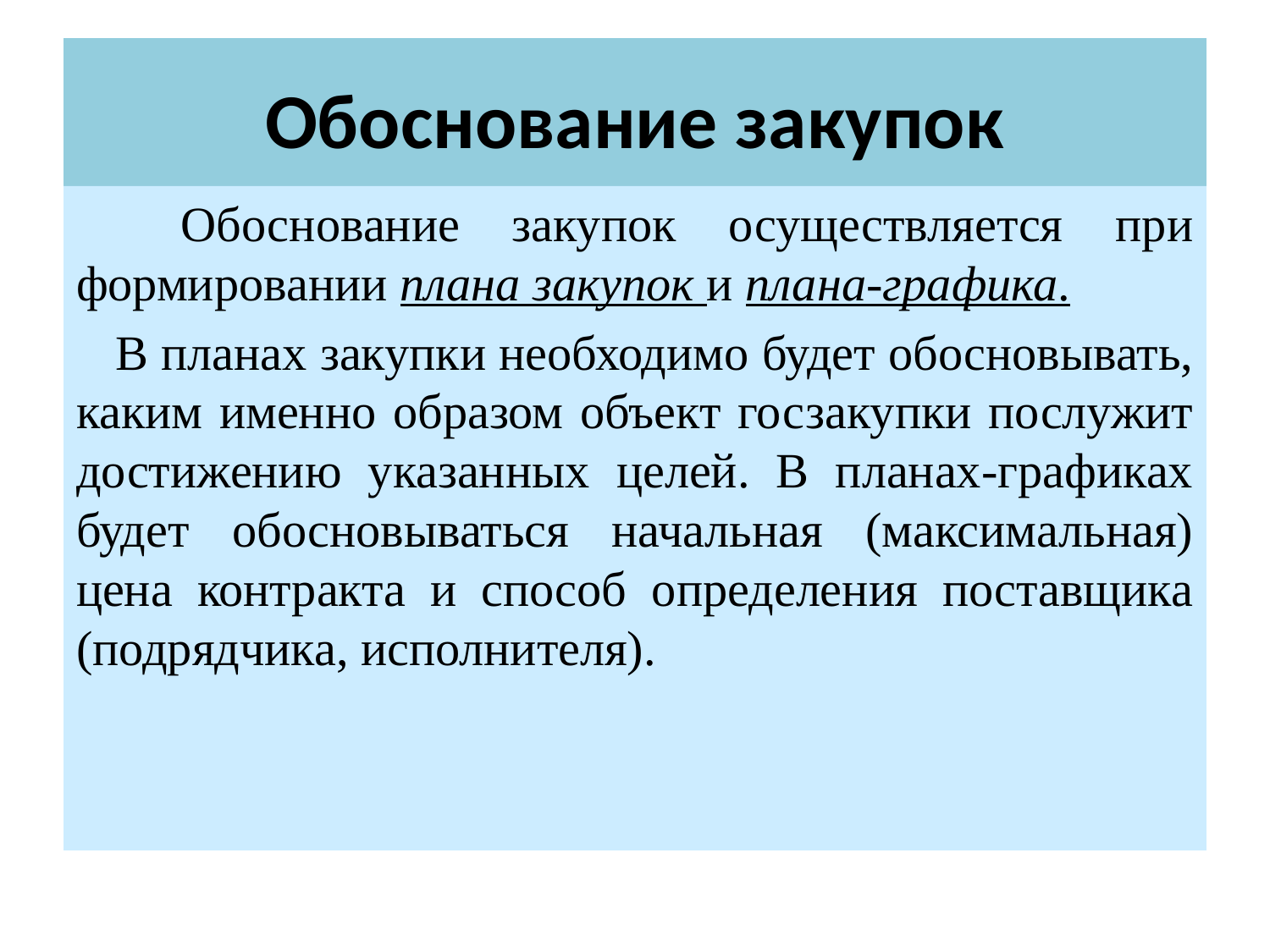

# Обоснование закупок
  Обоснование закупок осуществляется при формировании плана закупок и плана-графика.
   В планах закупки необходимо будет обосновывать, каким именно образом объект госзакупки послужит достижению указанных целей. В планах-графиках будет обосновываться начальная (максимальная) цена контракта и способ определения поставщика (подрядчика, исполнителя).